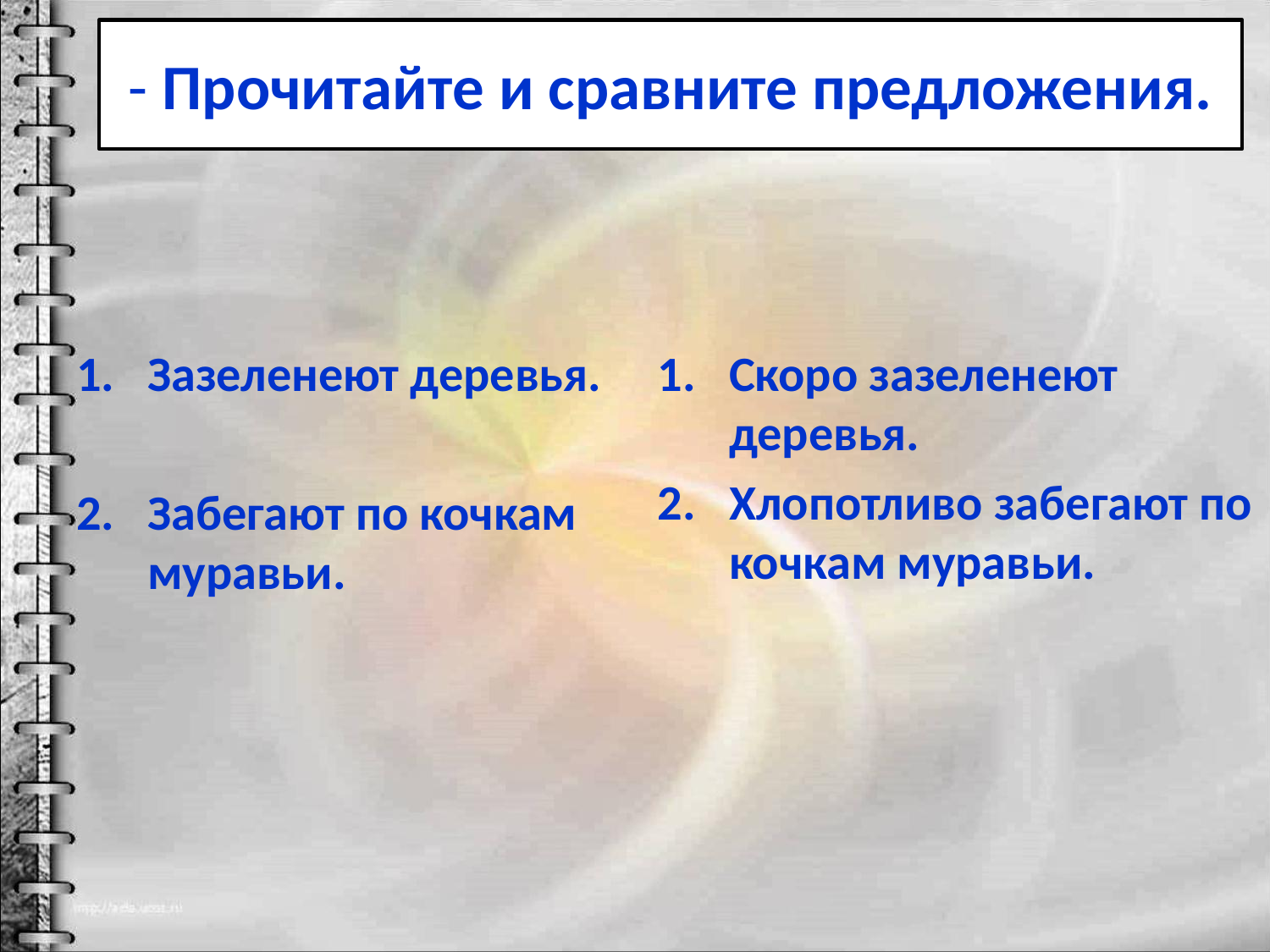

# - Прочитайте и сравните предложения.
Зазеленеют деревья.

Забегают по кочкам муравьи.

Скоро зазеленеют деревья.
Хлопотливо забегают по кочкам муравьи.